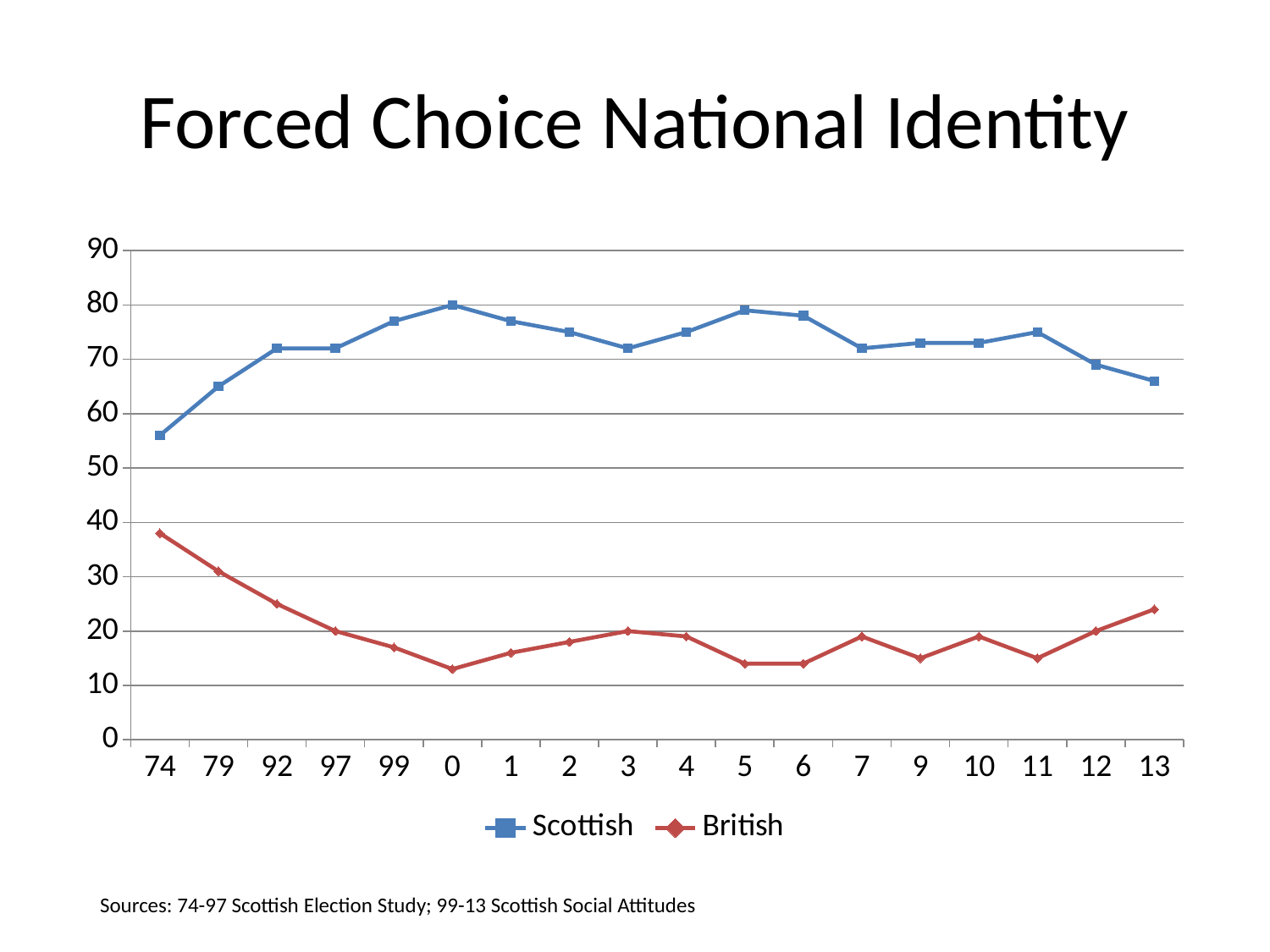

# Forced Choice National Identity

### Chart

| Category | Scottish | British |
|---|---|---|
| 74 | 56.0 | 38.0 |
| 79 | 65.0 | 31.0 |
| 92 | 72.0 | 25.0 |
| 97 | 72.0 | 20.0 |
| 99 | 77.0 | 17.0 |
| 0 | 80.0 | 13.0 |
| 1 | 77.0 | 16.0 |
| 2 | 75.0 | 18.0 |
| 3 | 72.0 | 20.0 |
| 4 | 75.0 | 19.0 |
| 5 | 79.0 | 14.0 |
| 6 | 78.0 | 14.0 |
| 7 | 72.0 | 19.0 |
| 9 | 73.0 | 15.0 |
| 10 | 73.0 | 19.0 |
| 11 | 75.0 | 15.0 |
| 12 | 69.0 | 20.0 |
| 13 | 66.0 | 24.0 |
Sources: 74-97 Scottish Election Study; 99-13 Scottish Social Attitudes